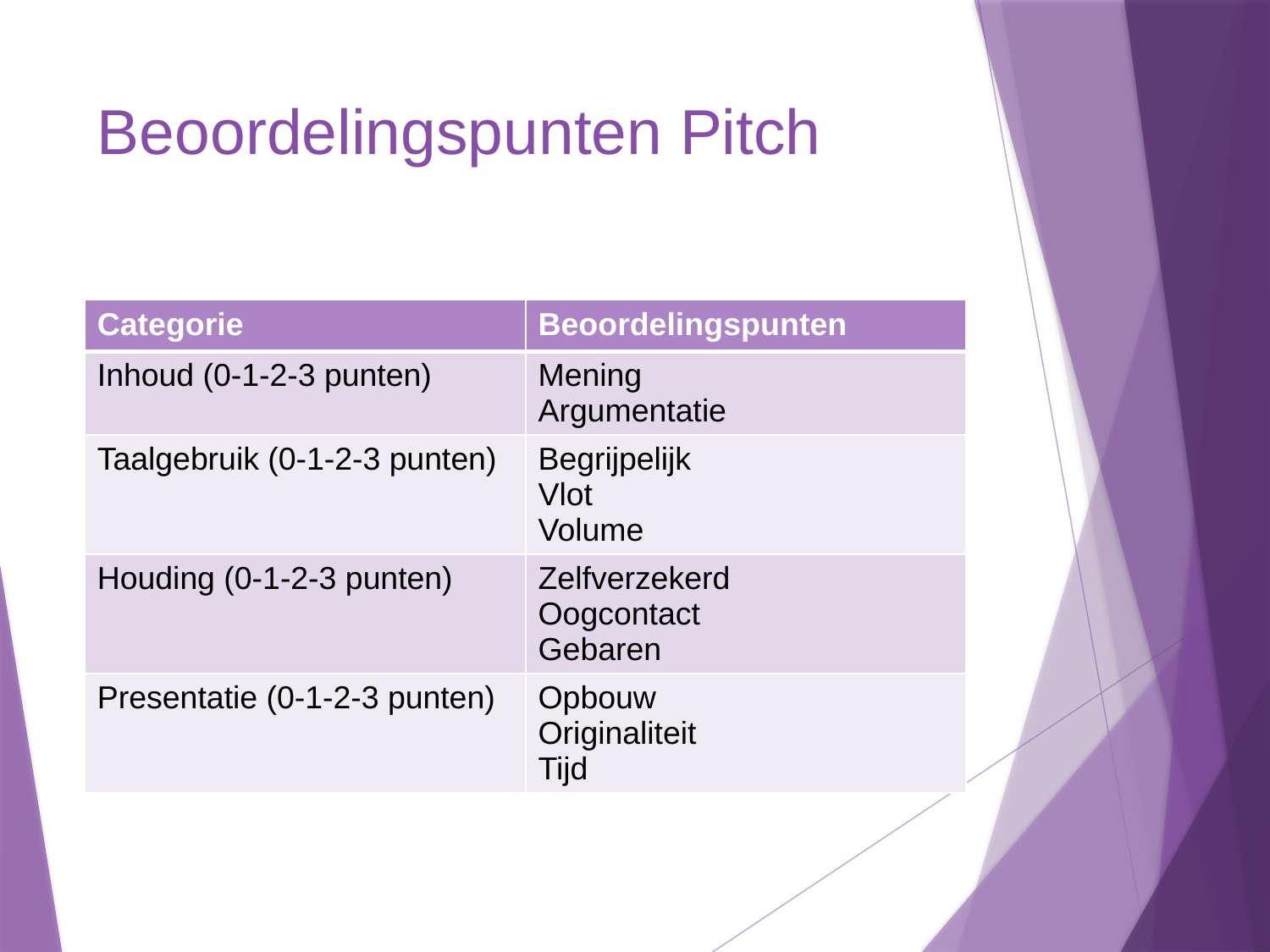

# Beoordelingspunten Pitch
| Categorie | Beoordelingspunten |
| --- | --- |
| Inhoud (0-1-2-3 punten) | Mening Argumentatie |
| Taalgebruik (0-1-2-3 punten) | Begrijpelijk Vlot Volume |
| Houding (0-1-2-3 punten) | Zelfverzekerd Oogcontact Gebaren |
| Presentatie (0-1-2-3 punten) | Opbouw Originaliteit Tijd |